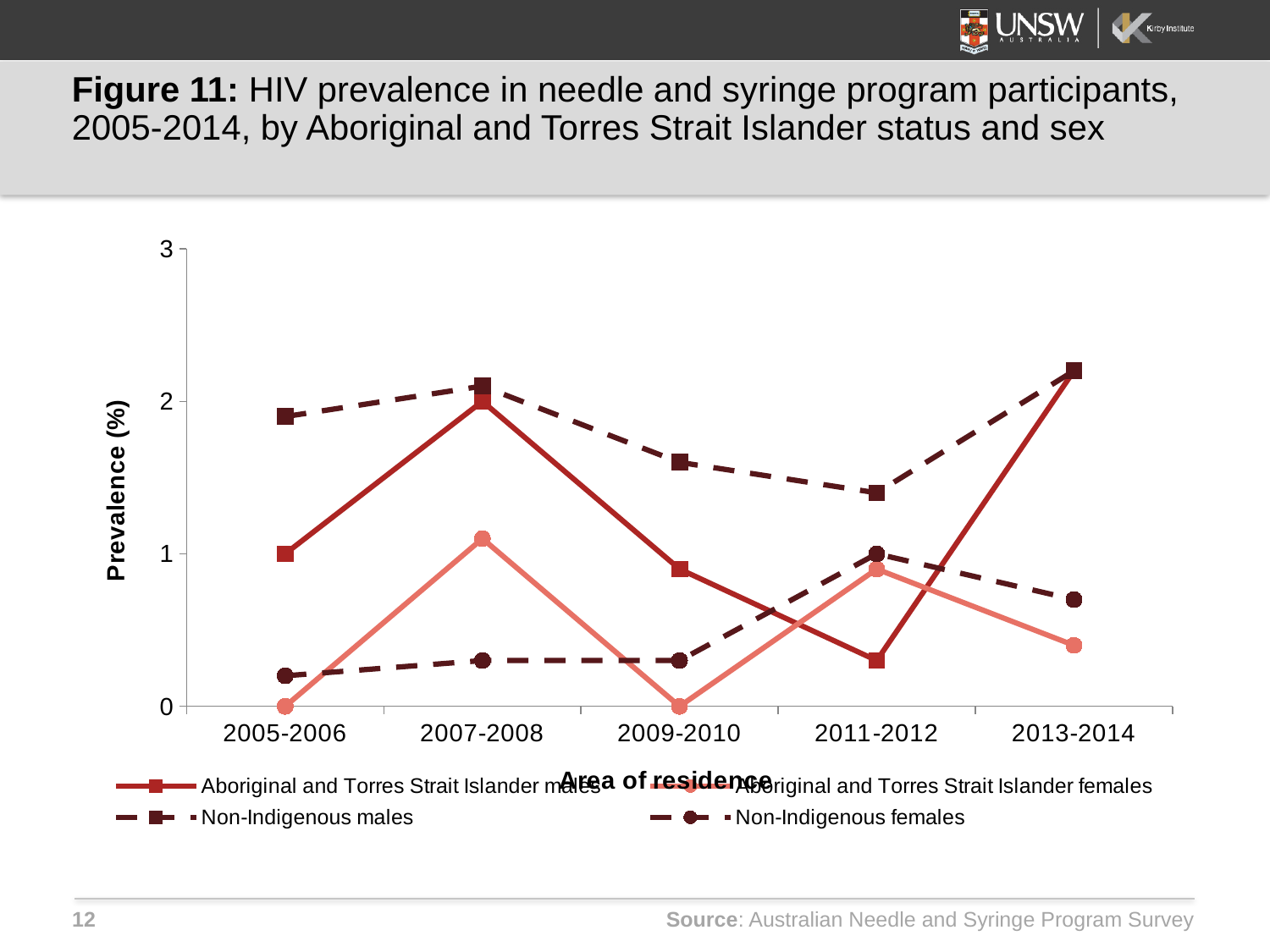

# Figure 11: HIV prevalence in needle and syringe program participants, 2005-2014, by Aboriginal and Torres Strait Islander status and sex

### Chart

| Category | Aboriginal and Torres Strait Islander males | Aboriginal and Torres Strait Islander females | Non-Indigenous males | Non-Indigenous females |
|---|---|---|---|---|
| 2005-2006 | 1.0 | 0.0 | 1.9 | 0.2 |
| 2007-2008 | 2.0 | 1.1 | 2.1 | 0.3 |
| 2009-2010 | 0.9 | 0.0 | 1.6 | 0.3 |
| 2011-2012 | 0.3 | 0.9 | 1.4 | 1.0 |
| 2013-2014 | 2.2 | 0.4 | 2.2 | 0.7 |
Source: Australian Needle and Syringe Program Survey

12